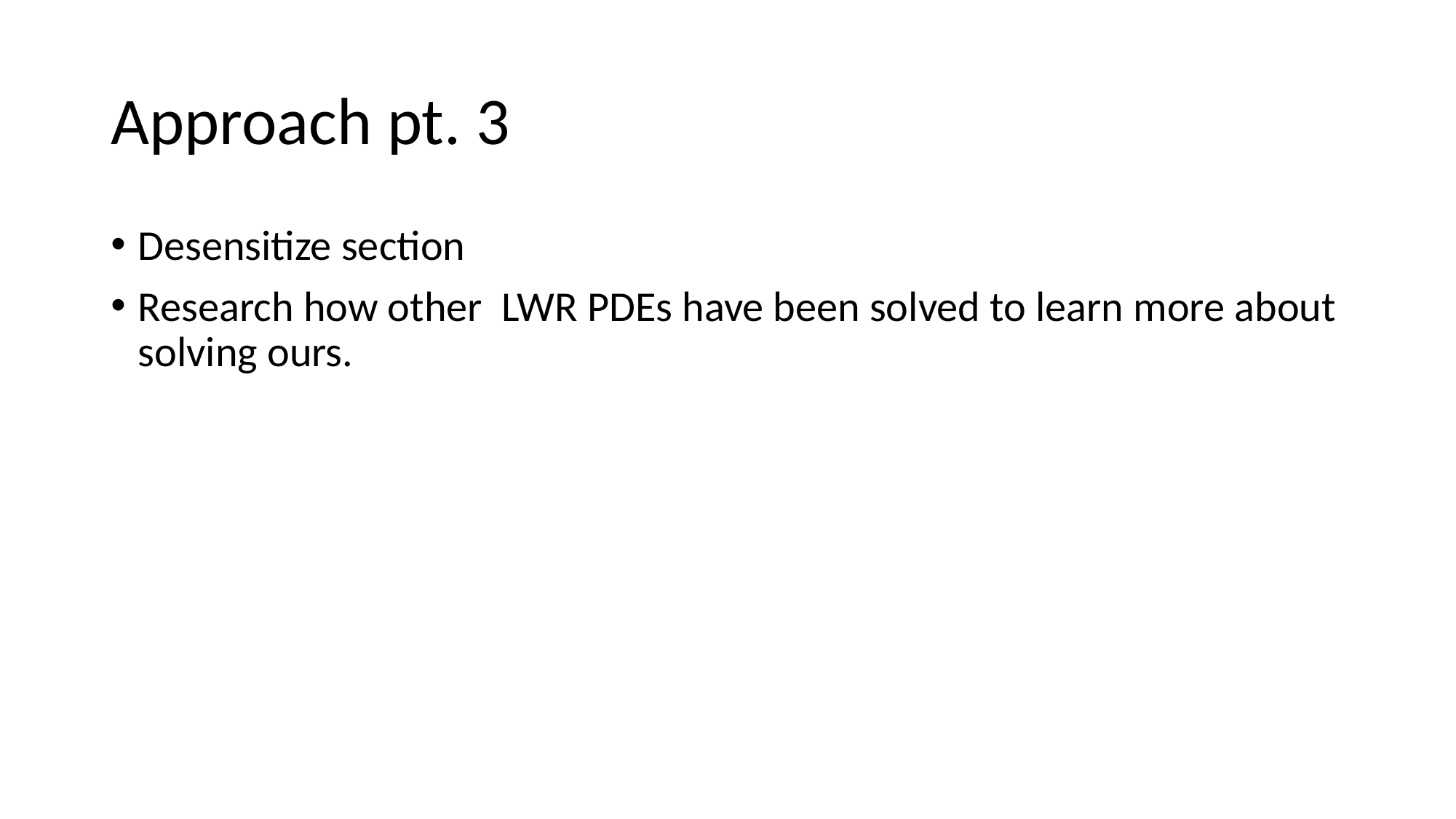

# Approach pt. 3
Desensitize section
Research how other  LWR PDEs have been solved to learn more about solving ours.